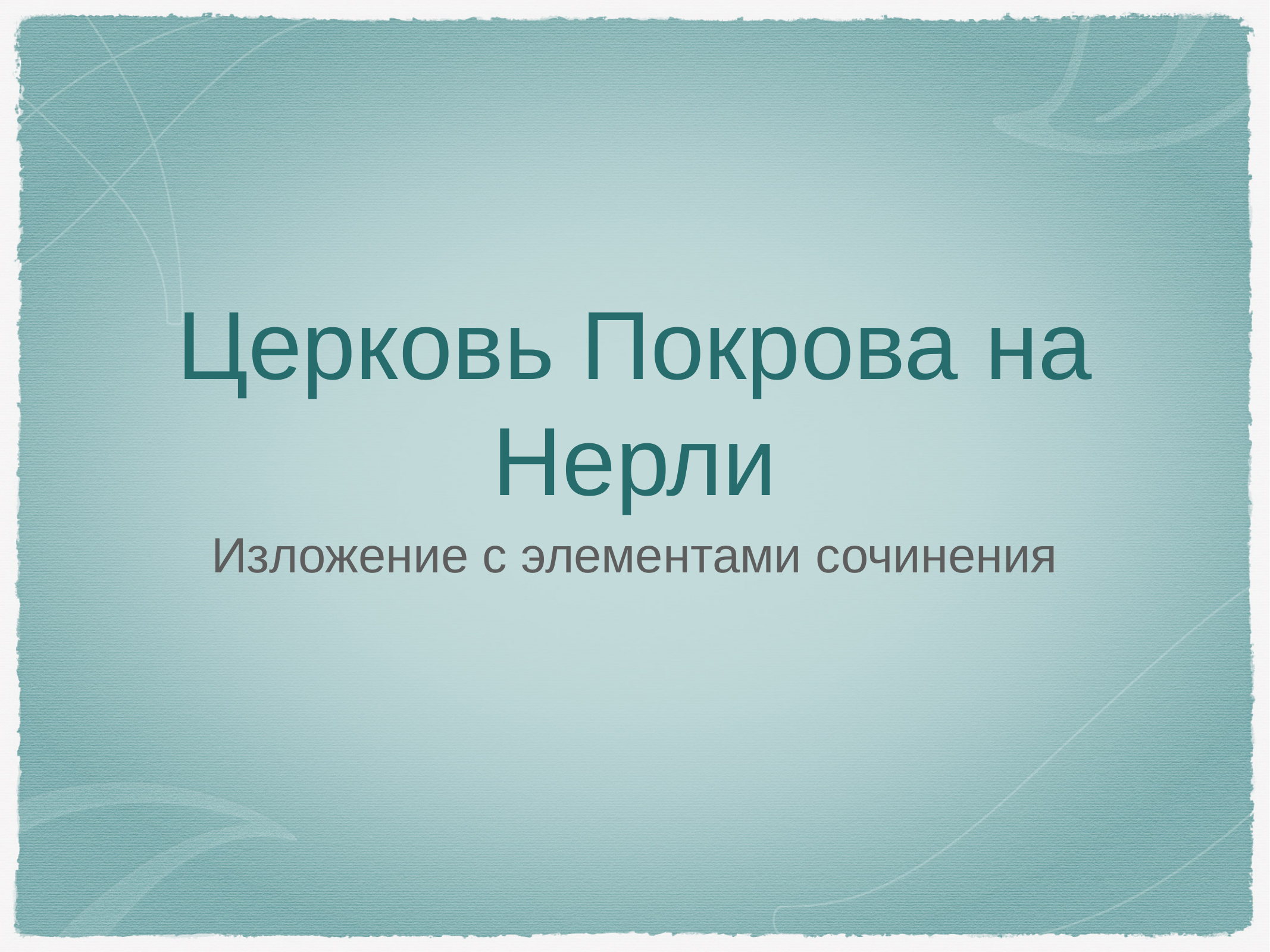

# Церковь Покрова на Нерли
Изложение с элементами сочинения